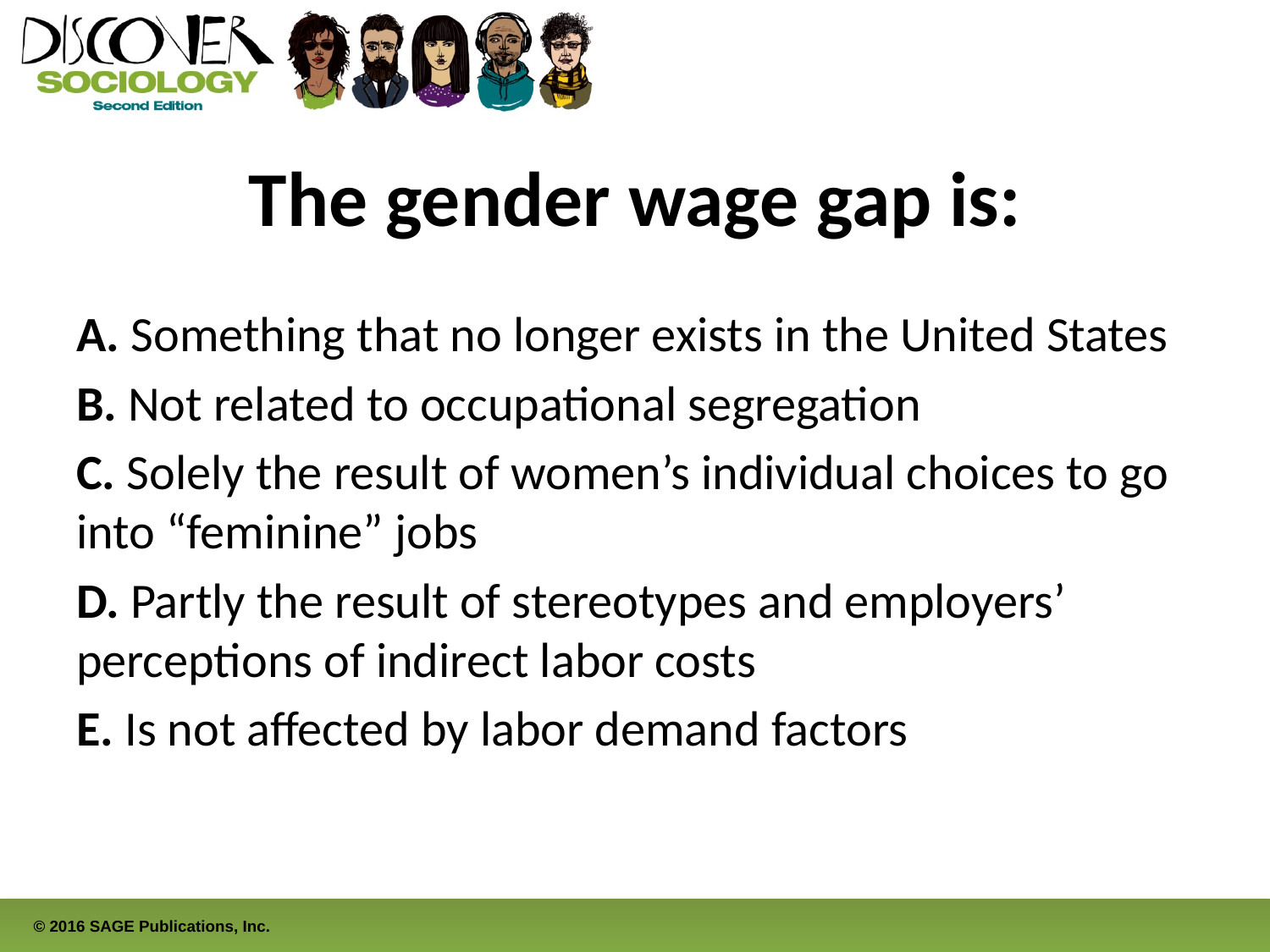

# The gender wage gap is:
A. Something that no longer exists in the United States
B. Not related to occupational segregation
C. Solely the result of women’s individual choices to go into “feminine” jobs
D. Partly the result of stereotypes and employers’ perceptions of indirect labor costs
E. Is not affected by labor demand factors